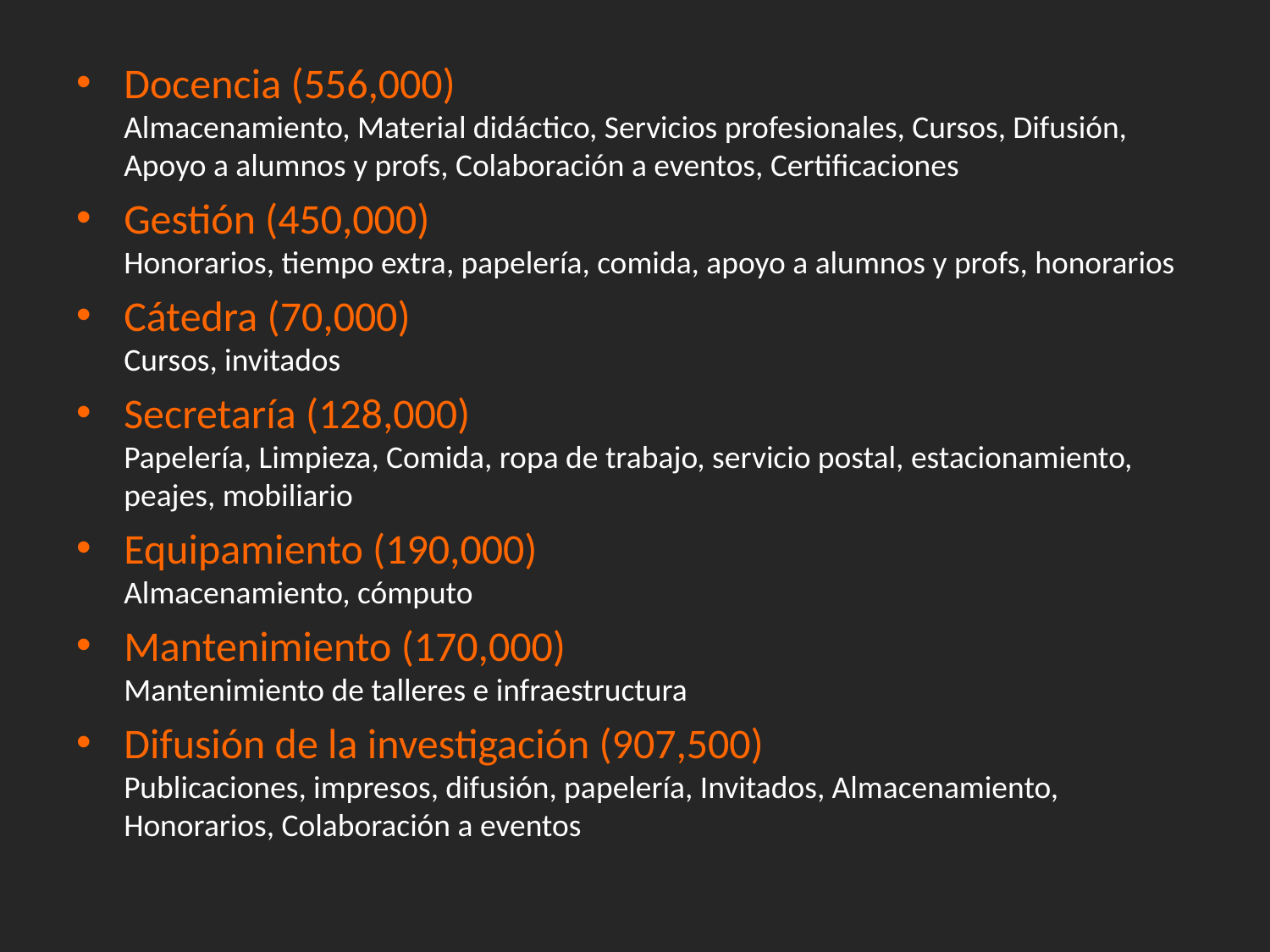

Docencia (556,000)
Almacenamiento, Material didáctico, Servicios profesionales, Cursos, Difusión, Apoyo a alumnos y profs, Colaboración a eventos, Certificaciones
Gestión (450,000)
Honorarios, tiempo extra, papelería, comida, apoyo a alumnos y profs, honorarios
Cátedra (70,000)
Cursos, invitados
Secretaría (128,000)
Papelería, Limpieza, Comida, ropa de trabajo, servicio postal, estacionamiento, peajes, mobiliario
Equipamiento (190,000)
Almacenamiento, cómputo
Mantenimiento (170,000)
Mantenimiento de talleres e infraestructura
Difusión de la investigación (907,500)
Publicaciones, impresos, difusión, papelería, Invitados, Almacenamiento, Honorarios, Colaboración a eventos